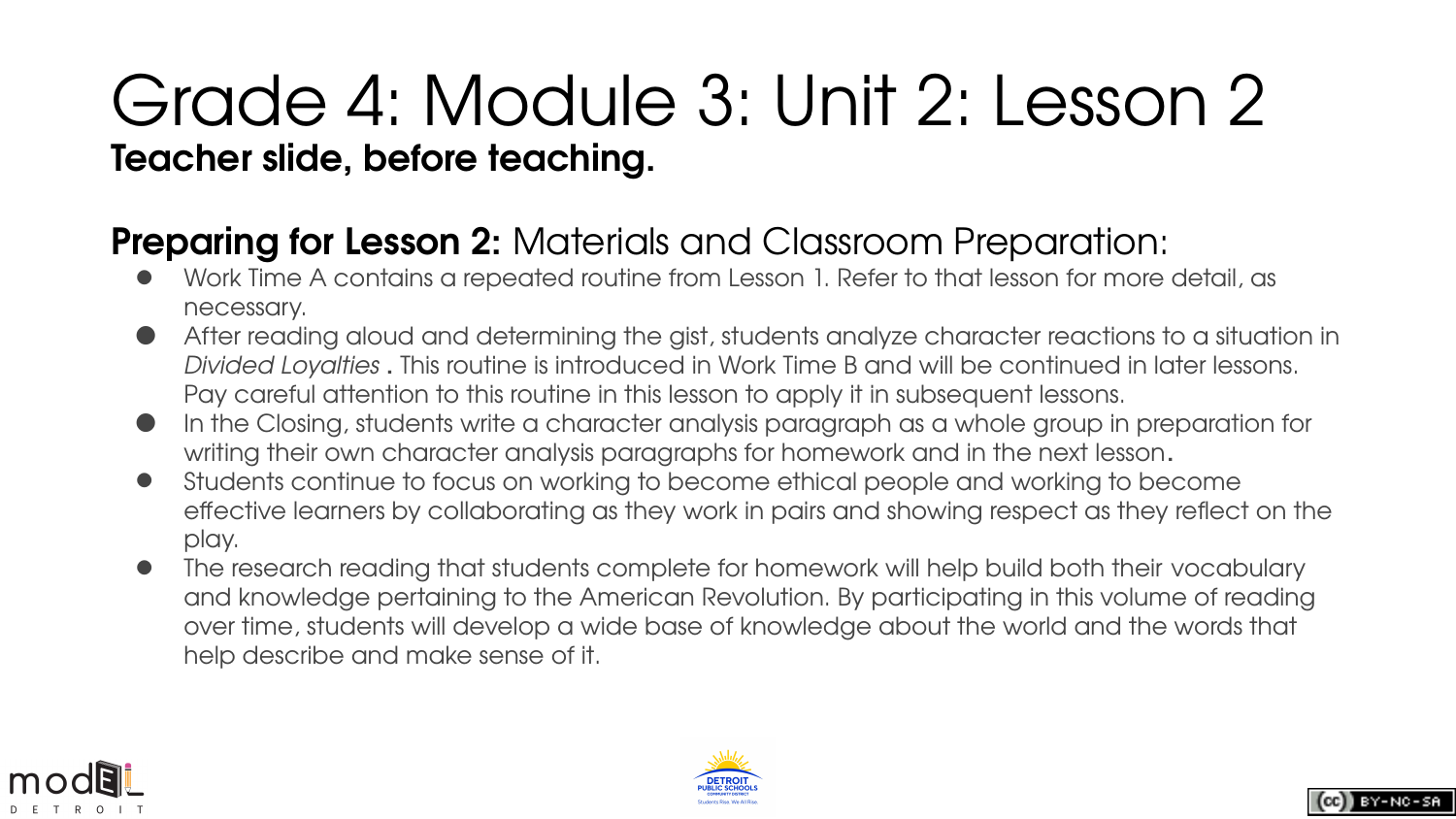

# Grade 4: Module 3: Unit 2: Lesson 2
Teacher slide, before teaching.
Preparing for Lesson 2: Materials and Classroom Preparation:
Work Time A contains a repeated routine from Lesson 1. Refer to that lesson for more detail, as necessary.
After reading aloud and determining the gist, students analyze character reactions to a situation in Divided Loyalties . This routine is introduced in Work Time B and will be continued in later lessons. Pay careful attention to this routine in this lesson to apply it in subsequent lessons.
In the Closing, students write a character analysis paragraph as a whole group in preparation for writing their own character analysis paragraphs for homework and in the next lesson.
Students continue to focus on working to become ethical people and working to become effective learners by collaborating as they work in pairs and showing respect as they reflect on the play.
The research reading that students complete for homework will help build both their vocabulary and knowledge pertaining to the American Revolution. By participating in this volume of reading over time, students will develop a wide base of knowledge about the world and the words that help describe and make sense of it.